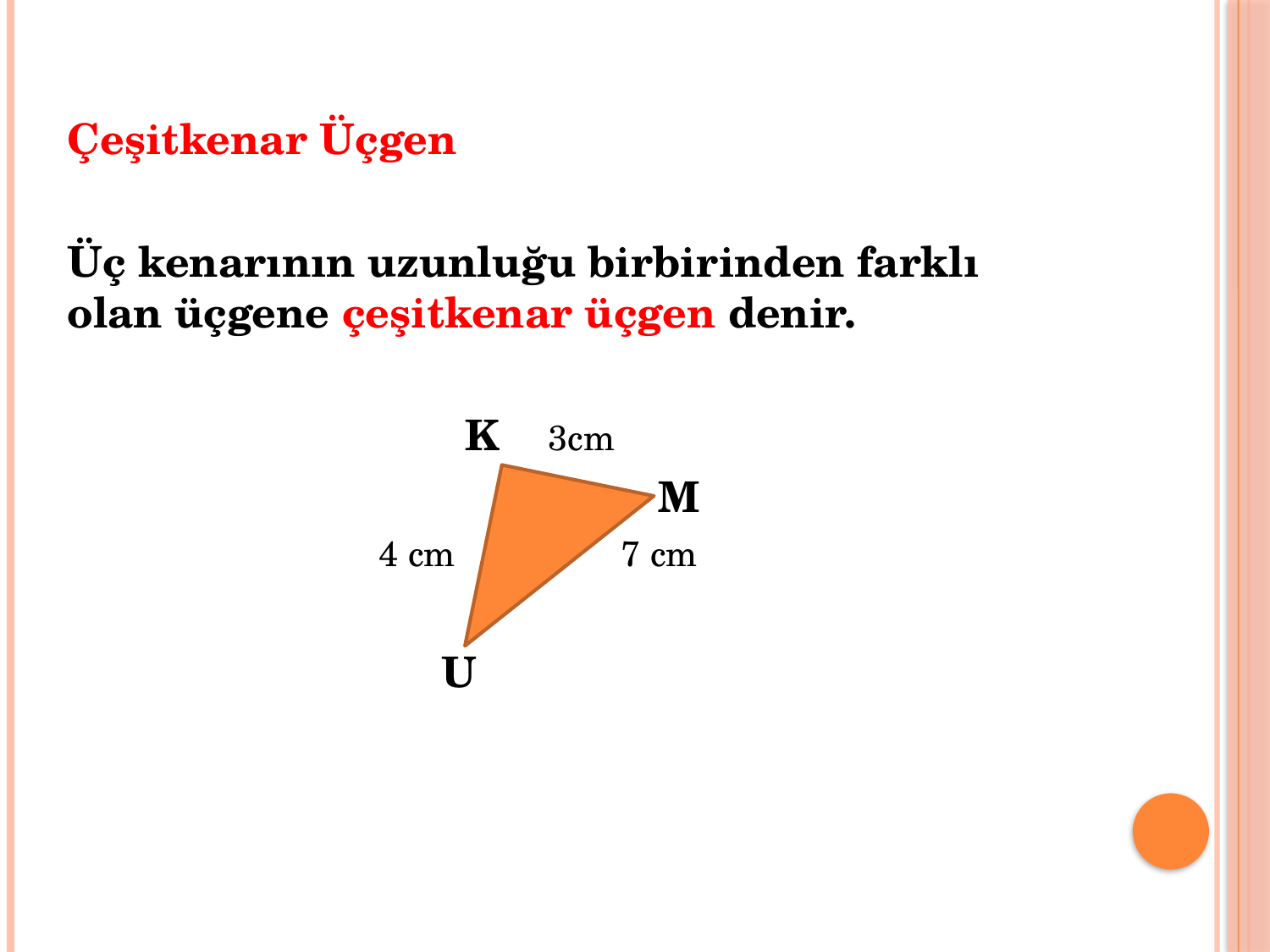

Çeşitkenar Üçgen

Üç kenarının uzunluğu birbirinden farklı olan üçgene çeşitkenar üçgen denir.

                                 K    3cm
                                                 M
                                4 cm                 7 cm

                               U